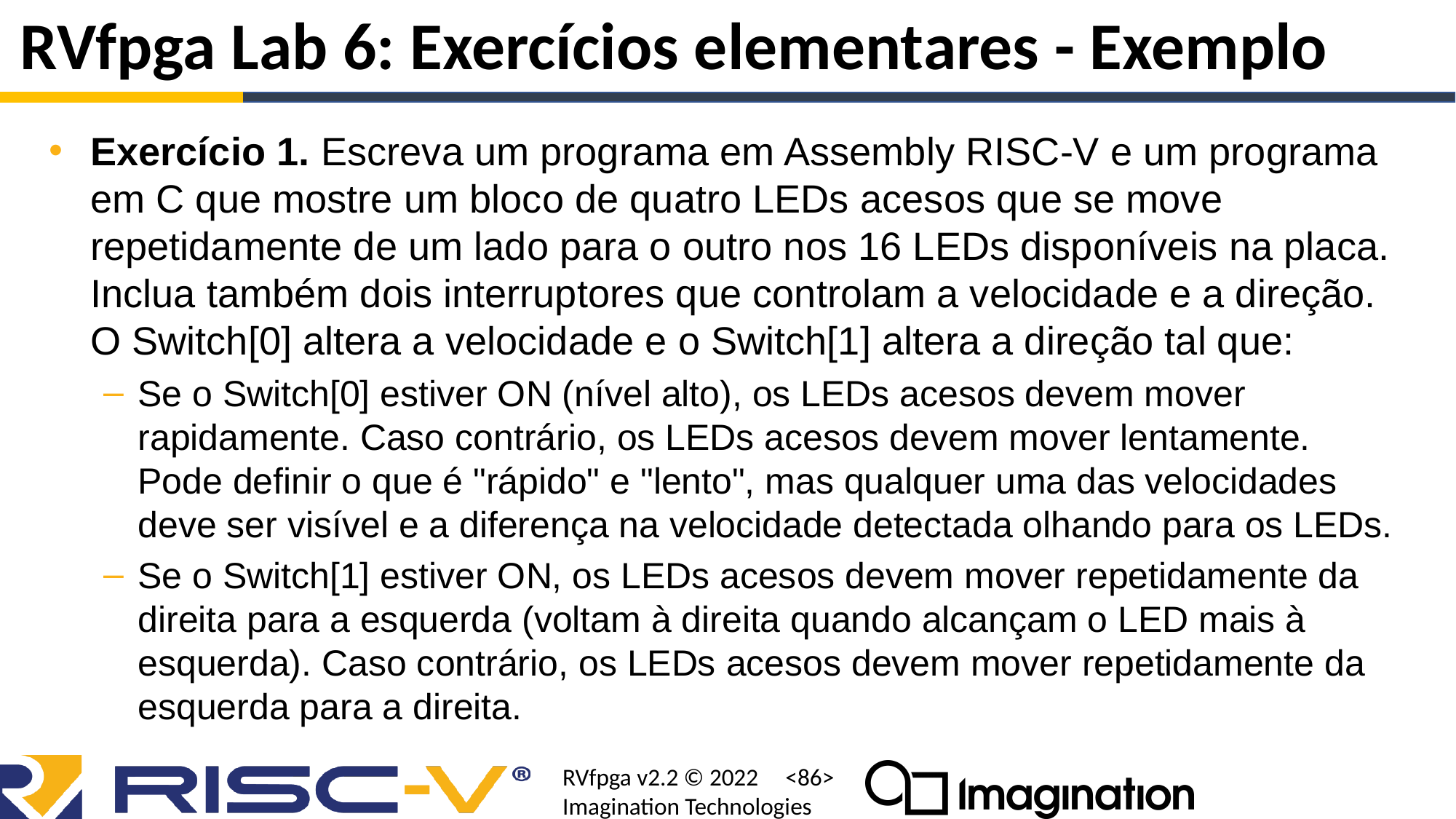

# RVfpga Lab 6: Exercícios elementares - Exemplo
Exercício 1. Escreva um programa em Assembly RISC-V e um programa em C que mostre um bloco de quatro LEDs acesos que se move repetidamente de um lado para o outro nos 16 LEDs disponíveis na placa. Inclua também dois interruptores que controlam a velocidade e a direção. O Switch[0] altera a velocidade e o Switch[1] altera a direção tal que:
Se o Switch[0] estiver ON (nível alto), os LEDs acesos devem mover rapidamente. Caso contrário, os LEDs acesos devem mover lentamente. Pode definir o que é "rápido" e "lento", mas qualquer uma das velocidades deve ser visível e a diferença na velocidade detectada olhando para os LEDs.
Se o Switch[1] estiver ON, os LEDs acesos devem mover repetidamente da direita para a esquerda (voltam à direita quando alcançam o LED mais à esquerda). Caso contrário, os LEDs acesos devem mover repetidamente da esquerda para a direita.